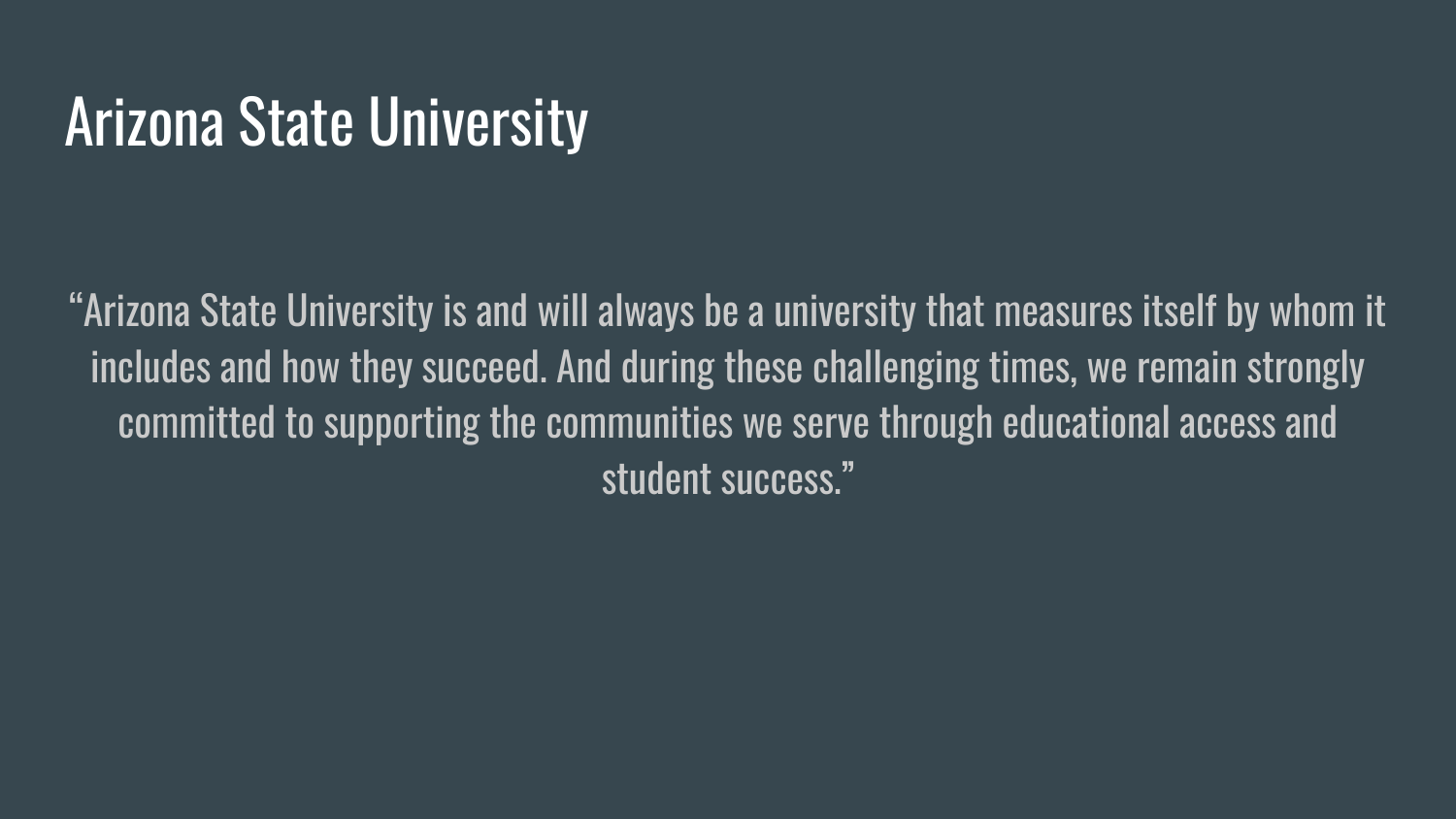

# Arizona State University

“Arizona State University is and will always be a university that measures itself by whom it includes and how they succeed. And during these challenging times, we remain strongly committed to supporting the communities we serve through educational access and student success.”